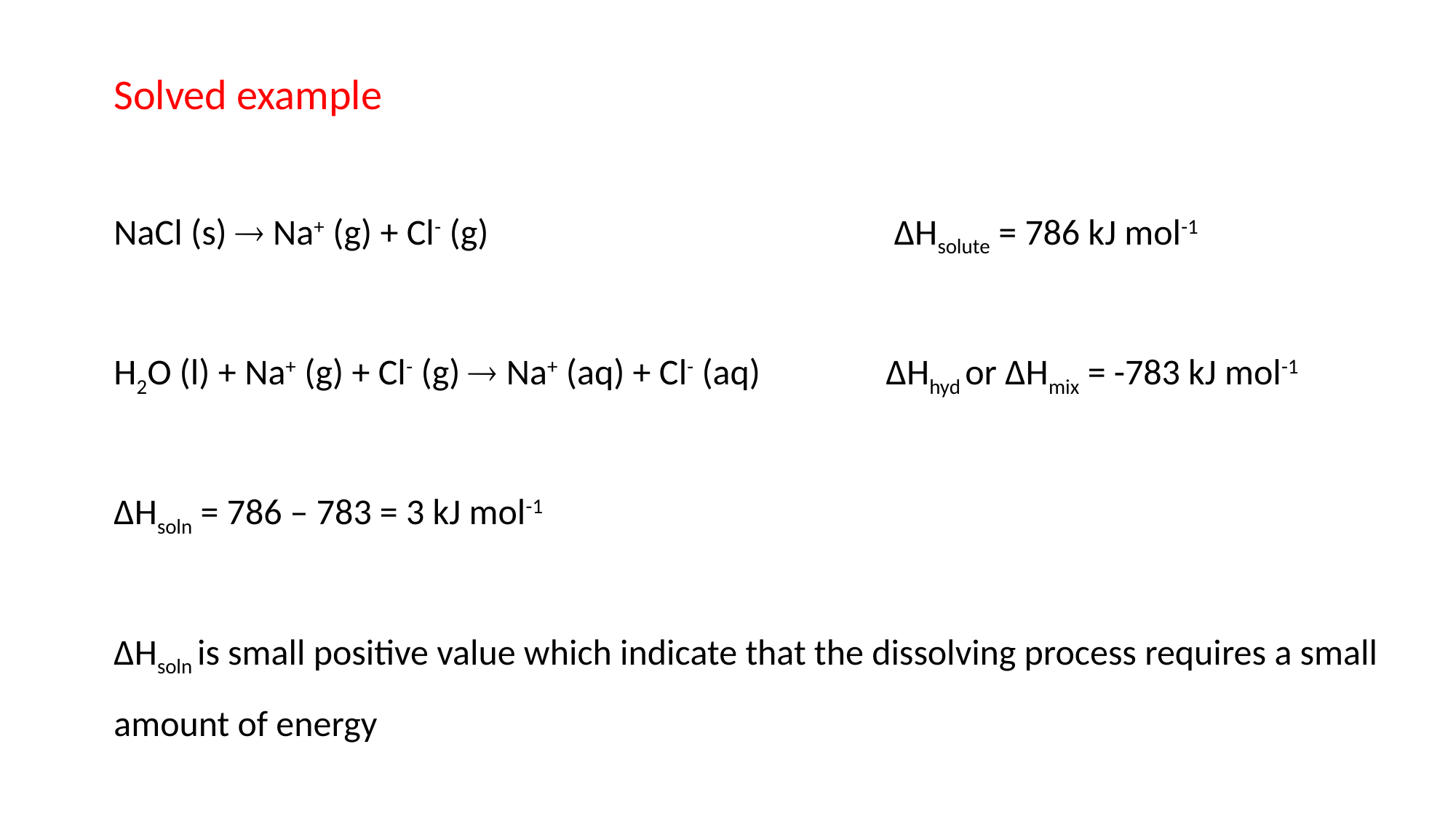

Solved example

NaCl (s) → Na+ (g) + Cl- (g)  	                                          ∆Hsolute = 786 kJ mol-1

H2O (l) + Na+ (g) + Cl- (g) → Na+ (aq) + Cl- (aq) 	 ∆Hhyd or ∆Hmix = -783 kJ mol-1

∆Hsoln = 786 – 783 = 3 kJ mol-1

∆Hsoln is small positive value which indicate that the dissolving process requires a small amount of energy